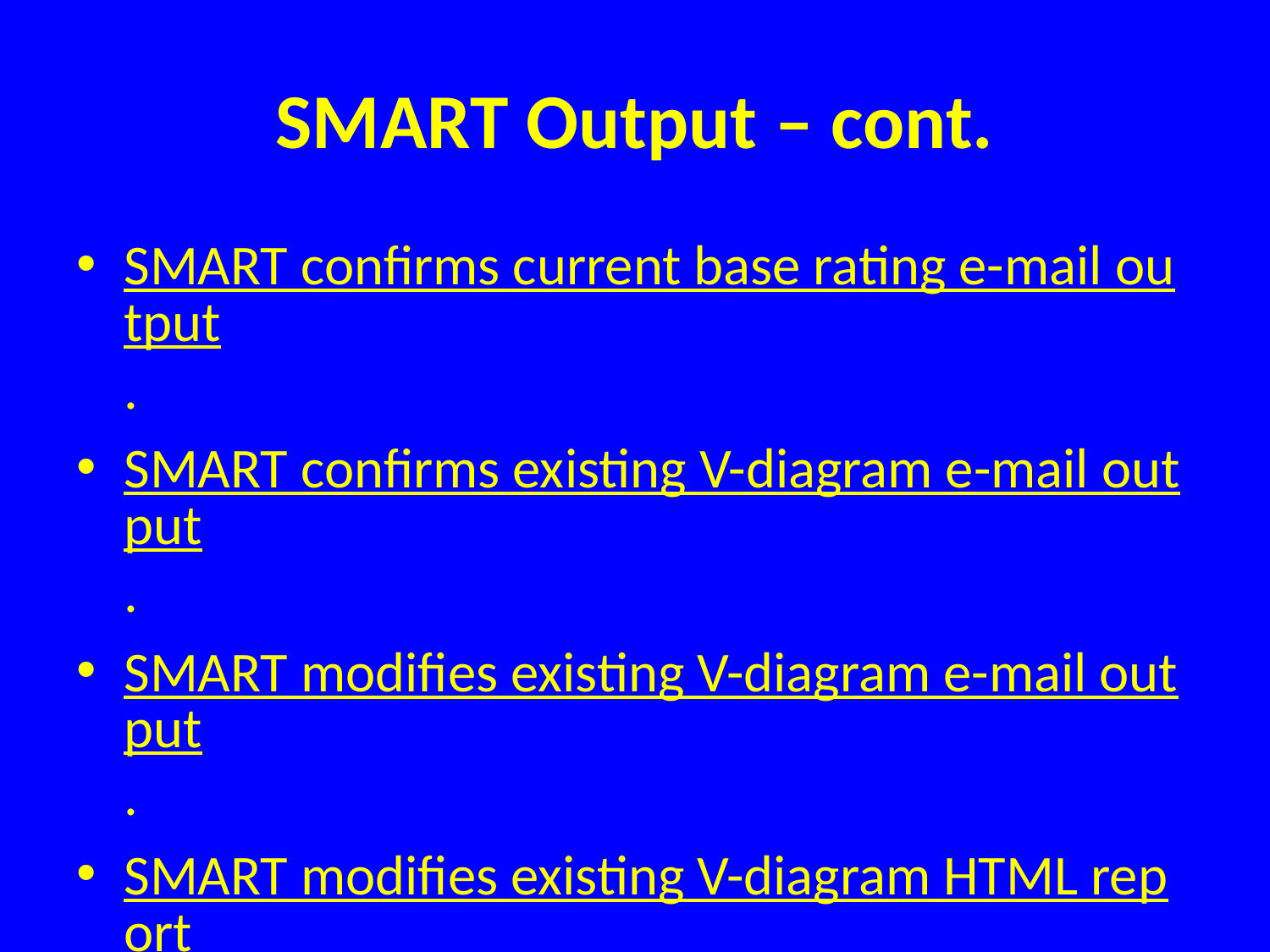

# SMART Output – cont.
SMART confirms current base rating e-mail output.
SMART confirms existing V-diagram e-mail output.
SMART modifies existing V-diagram e-mail output.
SMART modifies existing V-diagram HTML report.